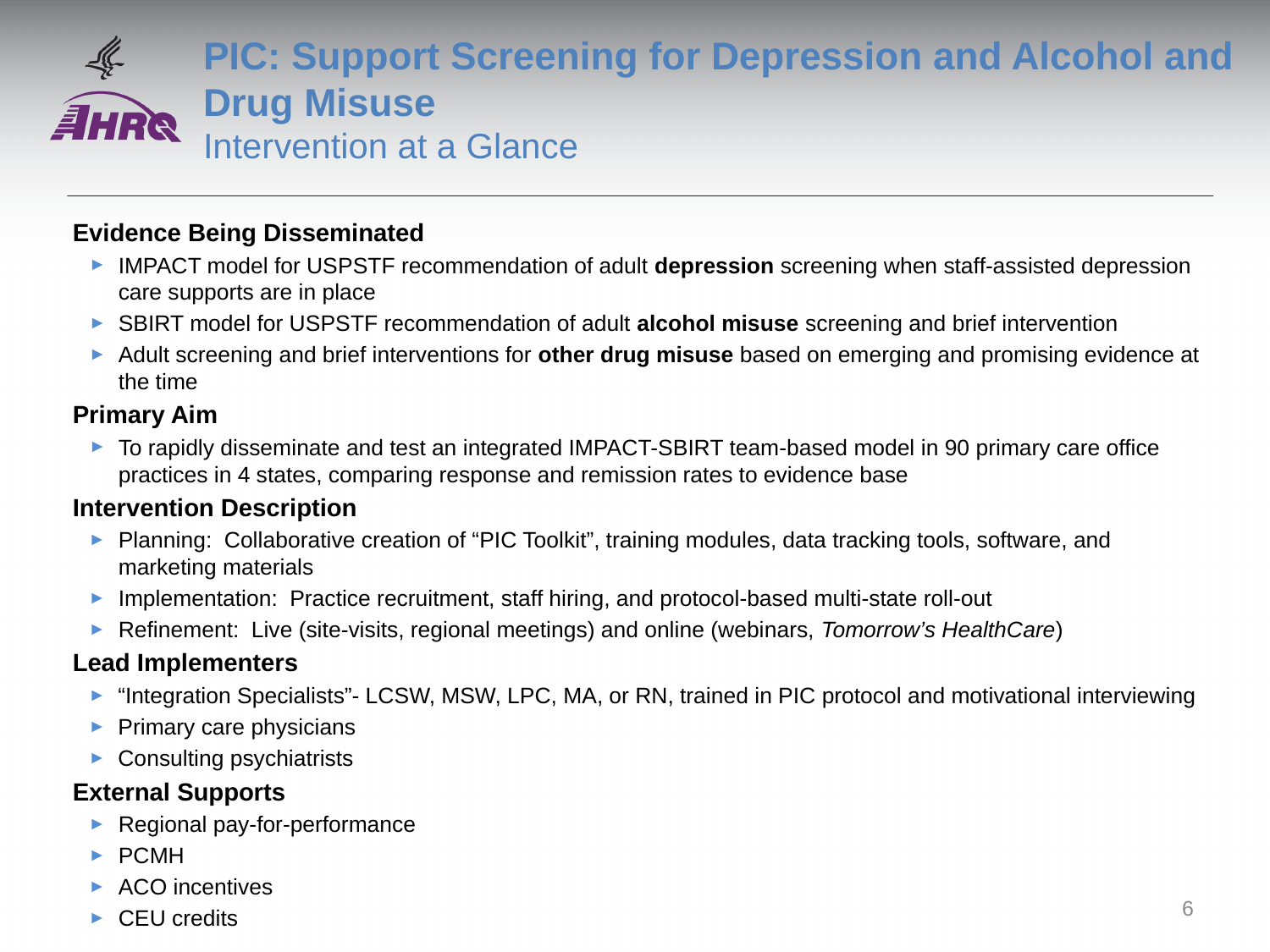

# PIC: Support Screening for Depression and Alcohol and Drug Misuse Intervention at a Glance

Evidence Being Disseminated
IMPACT model for USPSTF recommendation of adult depression screening when staff-assisted depression care supports are in place
SBIRT model for USPSTF recommendation of adult alcohol misuse screening and brief intervention
Adult screening and brief interventions for other drug misuse based on emerging and promising evidence at the time
Primary Aim
To rapidly disseminate and test an integrated IMPACT-SBIRT team-based model in 90 primary care office practices in 4 states, comparing response and remission rates to evidence base
Intervention Description
Planning:  Collaborative creation of “PIC Toolkit”, training modules, data tracking tools, software, and marketing materials
Implementation:  Practice recruitment, staff hiring, and protocol-based multi-state roll-out
Refinement:  Live (site-visits, regional meetings) and online (webinars, Tomorrow’s HealthCare)
Lead Implementers
“Integration Specialists”- LCSW, MSW, LPC, MA, or RN, trained in PIC protocol and motivational interviewing
Primary care physicians
Consulting psychiatrists
External Supports
Regional pay-for-performance
PCMH
ACO incentives
CEU credits
6